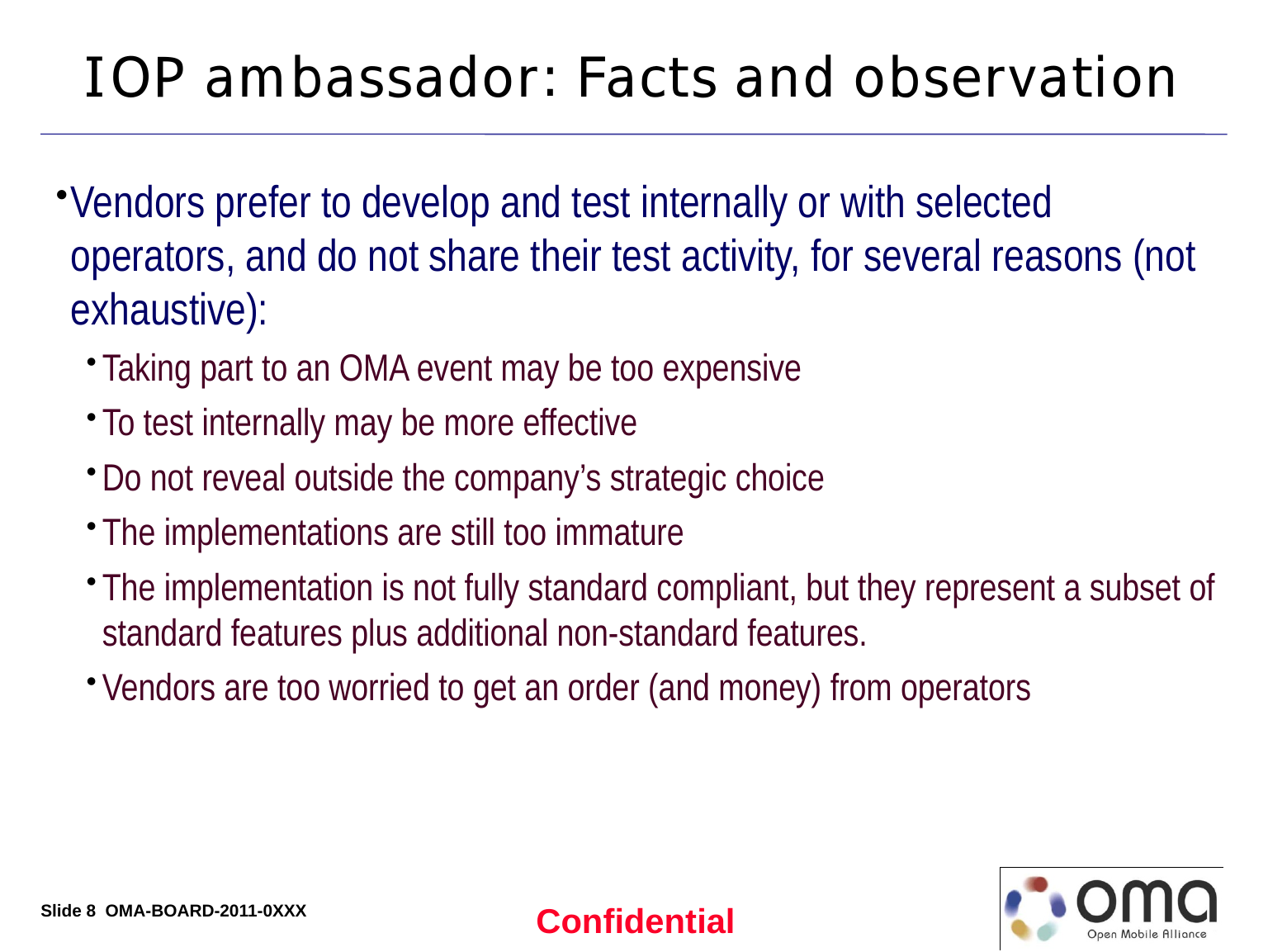

# IOP ambassador: Facts and observation
Vendors prefer to develop and test internally or with selected operators, and do not share their test activity, for several reasons (not exhaustive):
Taking part to an OMA event may be too expensive
To test internally may be more effective
Do not reveal outside the company’s strategic choice
The implementations are still too immature
The implementation is not fully standard compliant, but they represent a subset of standard features plus additional non-standard features.
Vendors are too worried to get an order (and money) from operators